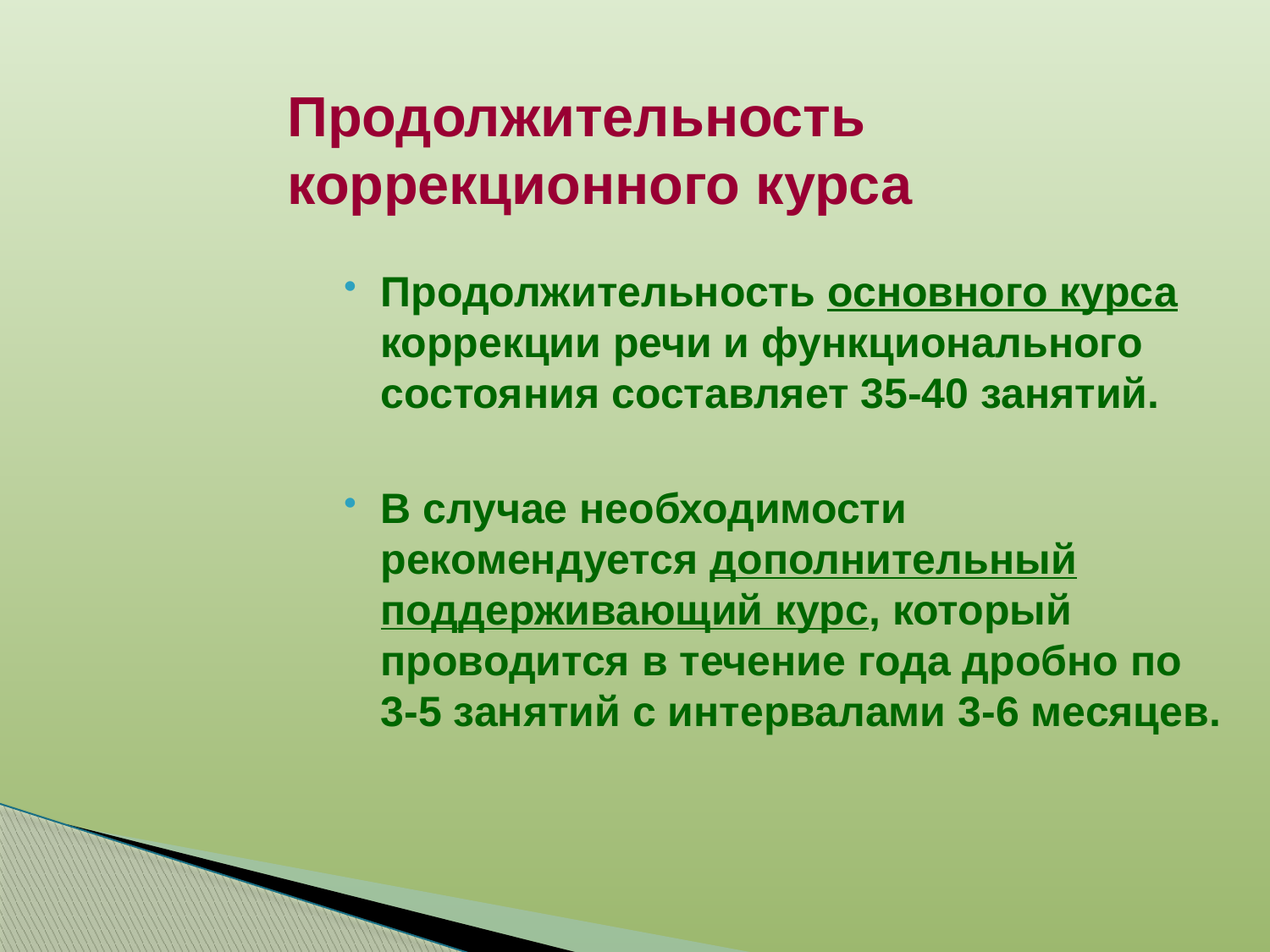

# Продолжительность коррекционного курса
Продолжительность основного курса коррекции речи и функционального состояния составляет 35-40 занятий.

В случае необходимости рекомендуется дополнительный поддерживающий курс, который проводится в течение года дробно по 3-5 занятий с интервалами 3-6 месяцев.